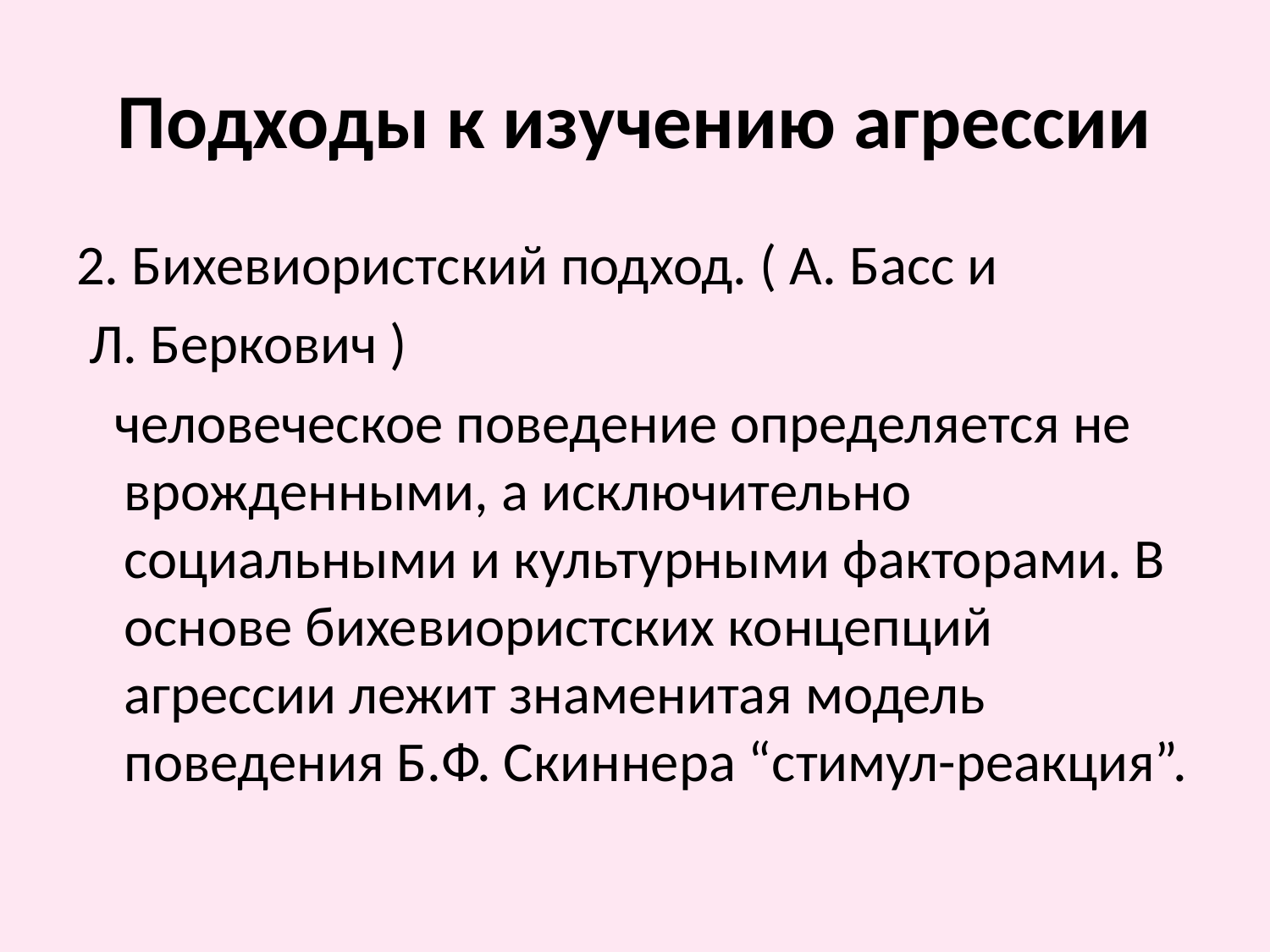

# Подходы к изучению агрессии
2. Бихевиористский подход. ( А. Басс и
 Л. Беркович )
   человеческое поведение определяется не врожденными, а исключительно социальными и культурными факторами. В основе бихевиористских концепций агрессии лежит знаменитая модель поведения Б.Ф. Скиннера “стимул-реакция”.